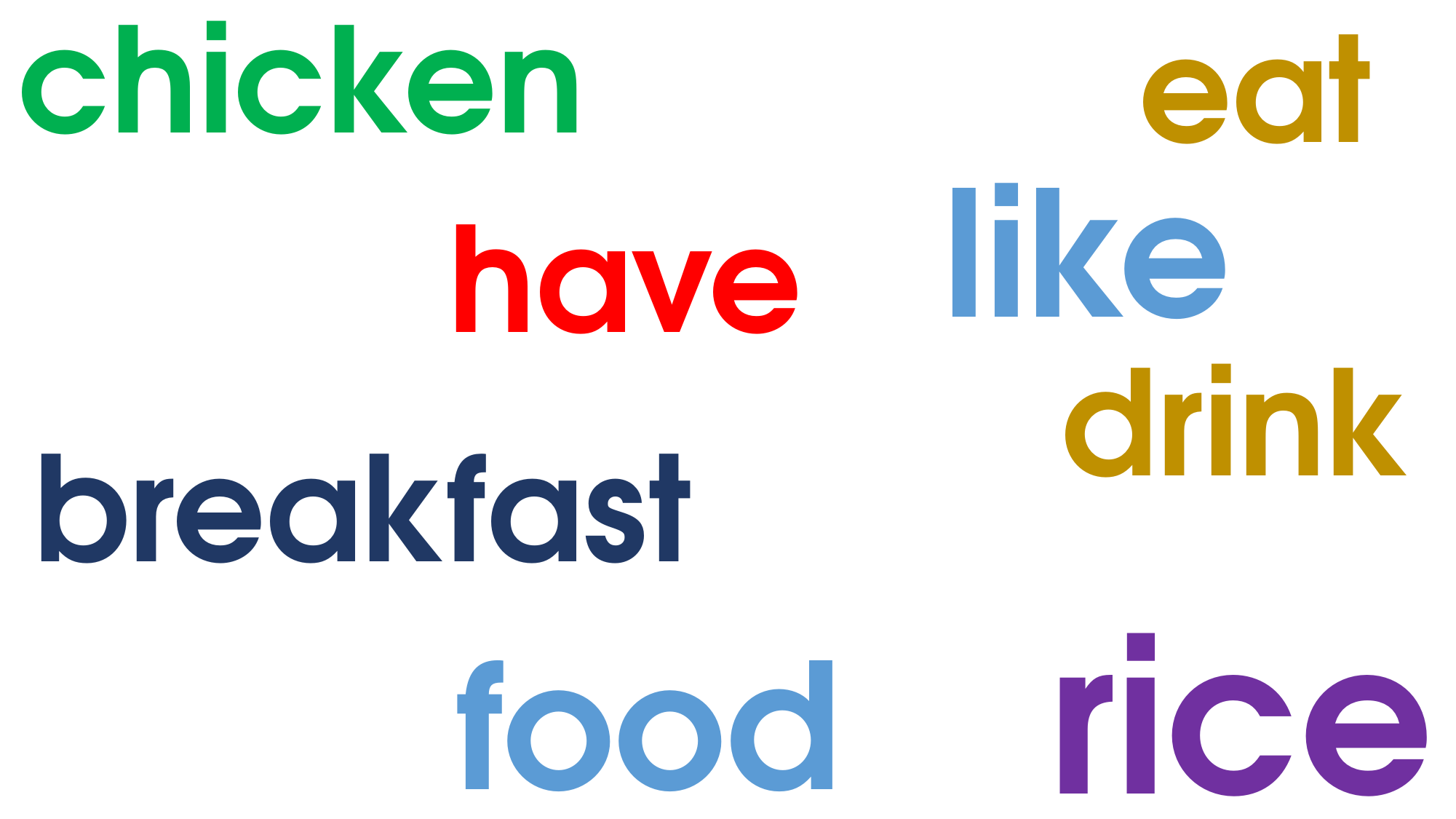

chicken
eat
like
have
drink
breakfast
rice
food